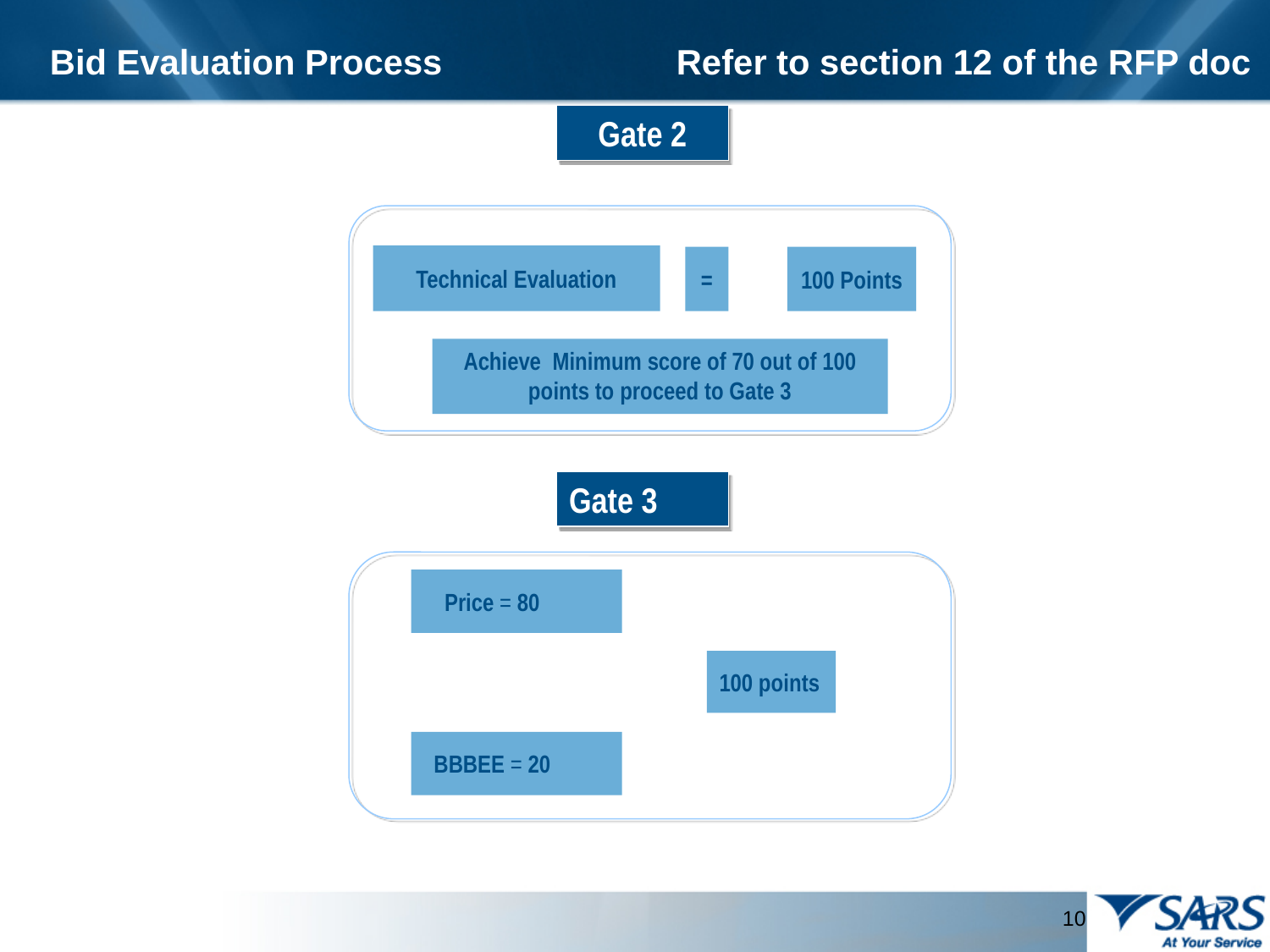

Bid Evaluation Process                        Refer to section 12 of the RFP doc
Gate 2

Technical Evaluation
=
100 Points
Achieve  Minimum score of 70 out of 100 points to proceed to Gate 3
Gate 3

Price = 80
100 points
BBBEE = 20
                10